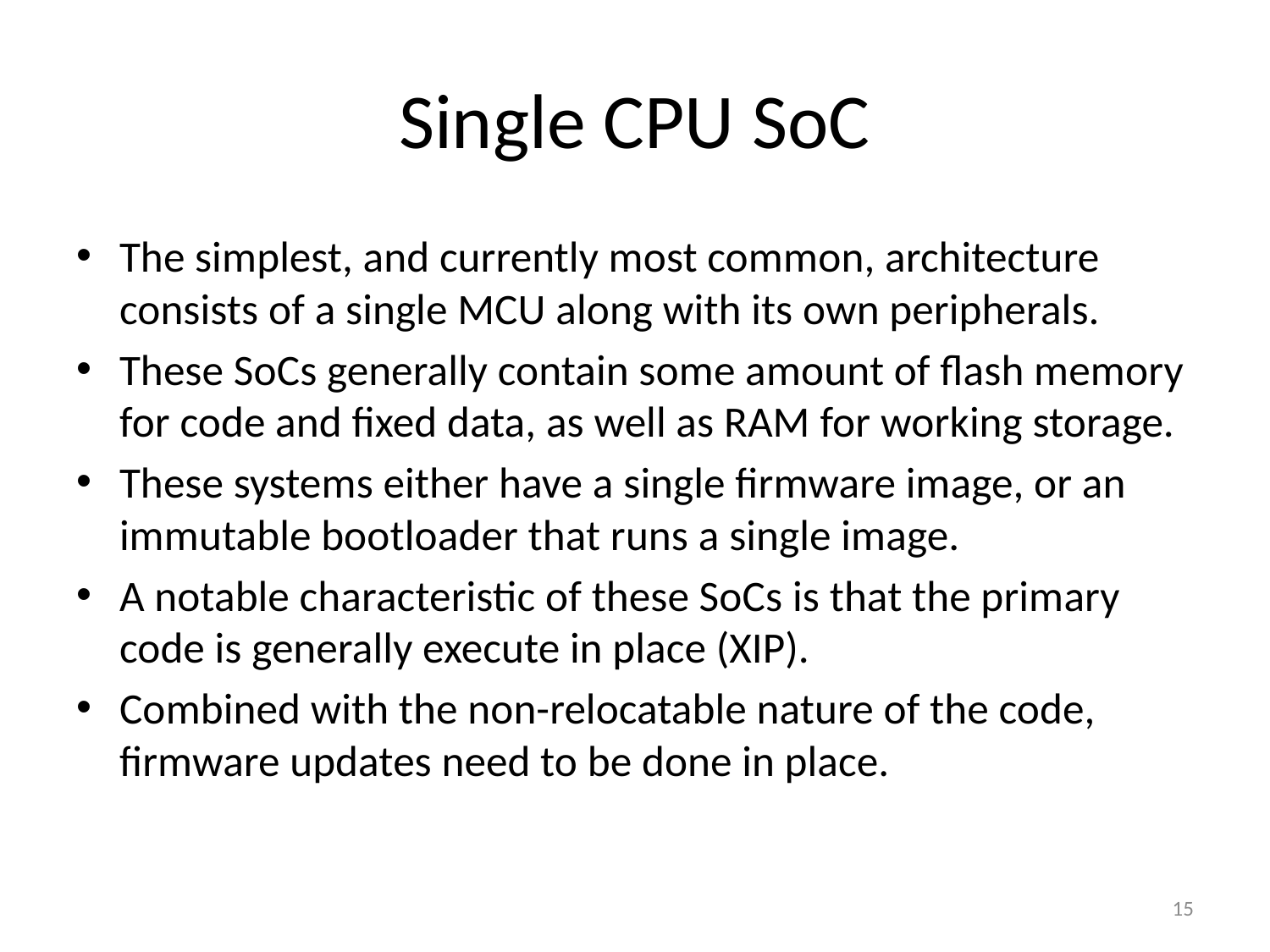

# Single CPU SoC
The simplest, and currently most common, architecture consists of a single MCU along with its own peripherals.
These SoCs generally contain some amount of flash memory for code and fixed data, as well as RAM for working storage.
These systems either have a single firmware image, or an immutable bootloader that runs a single image.
A notable characteristic of these SoCs is that the primary code is generally execute in place (XIP).
Combined with the non-relocatable nature of the code, firmware updates need to be done in place.
15